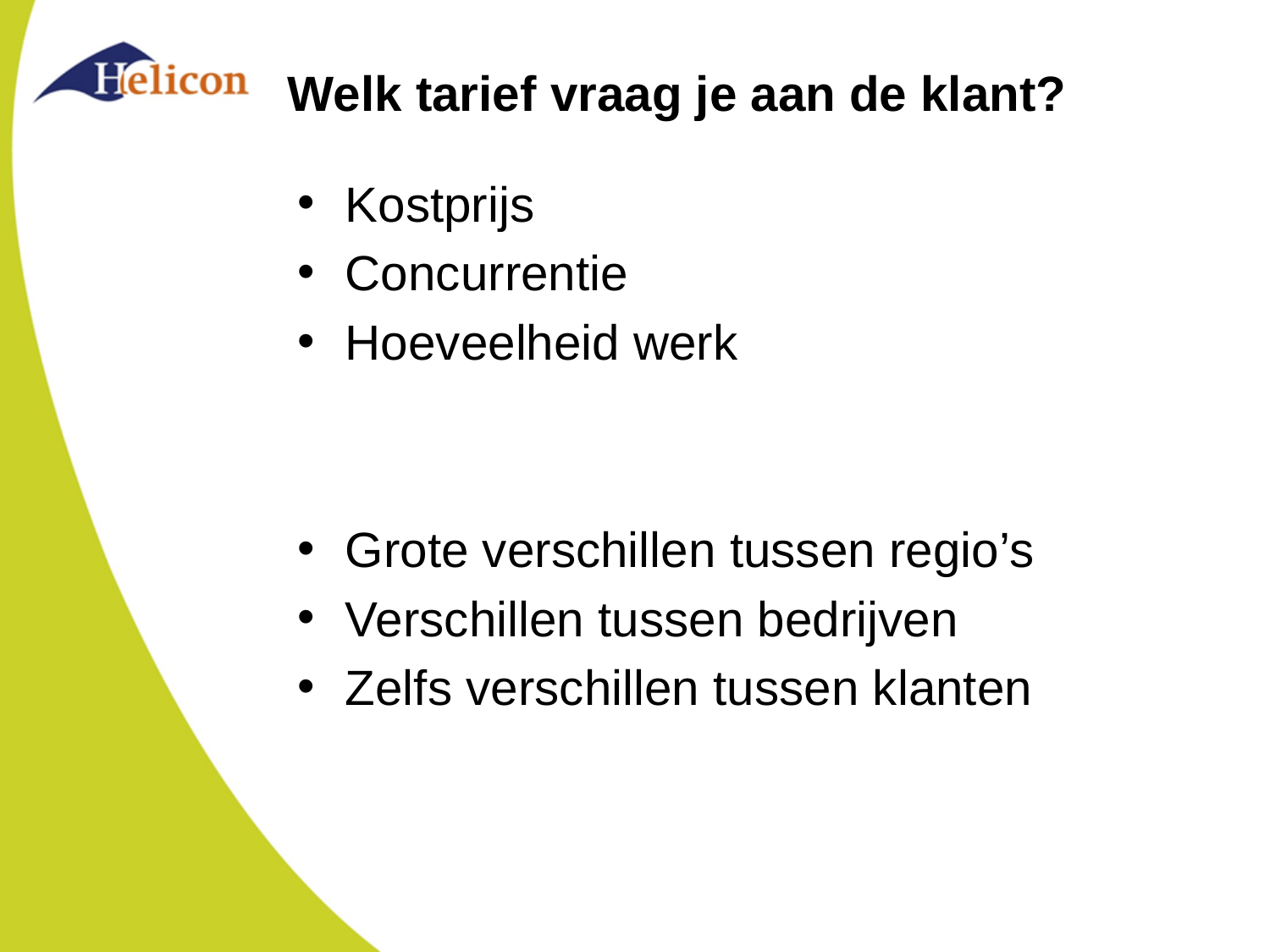

# Welk tarief vraag je aan de klant?
Kostprijs
Concurrentie
Hoeveelheid werk

Grote verschillen tussen regio’s
Verschillen tussen bedrijven
Zelfs verschillen tussen klanten